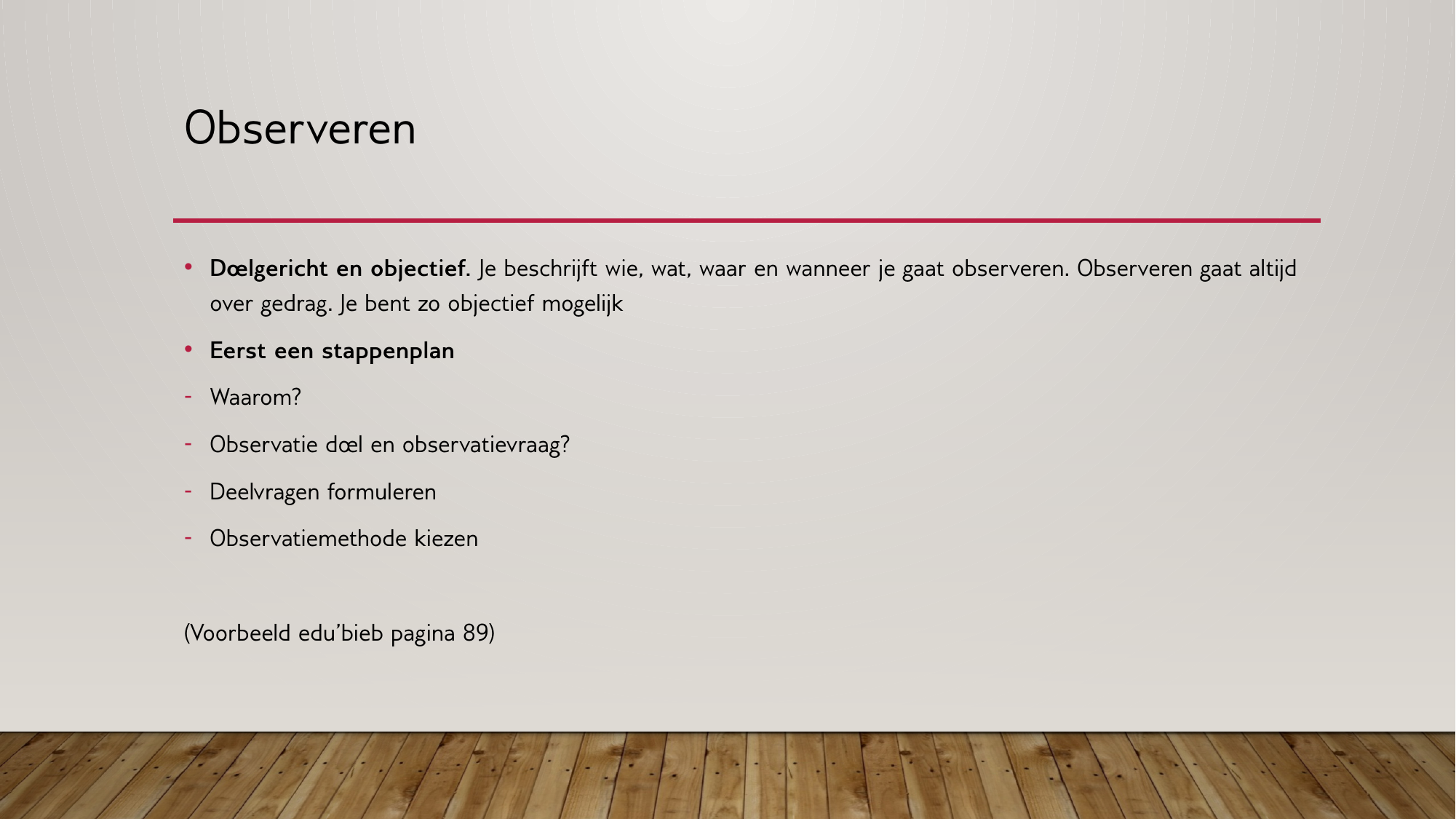

# Observeren
Doelgericht en objectief. Je beschrijft wie, wat, waar en wanneer je gaat observeren. Observeren gaat altijd over gedrag. Je bent zo objectief mogelijk
Eerst een stappenplan
Waarom?
Observatie doel en observatievraag?
Deelvragen formuleren
Observatiemethode kiezen

(Voorbeeld edu’bieb pagina 89)